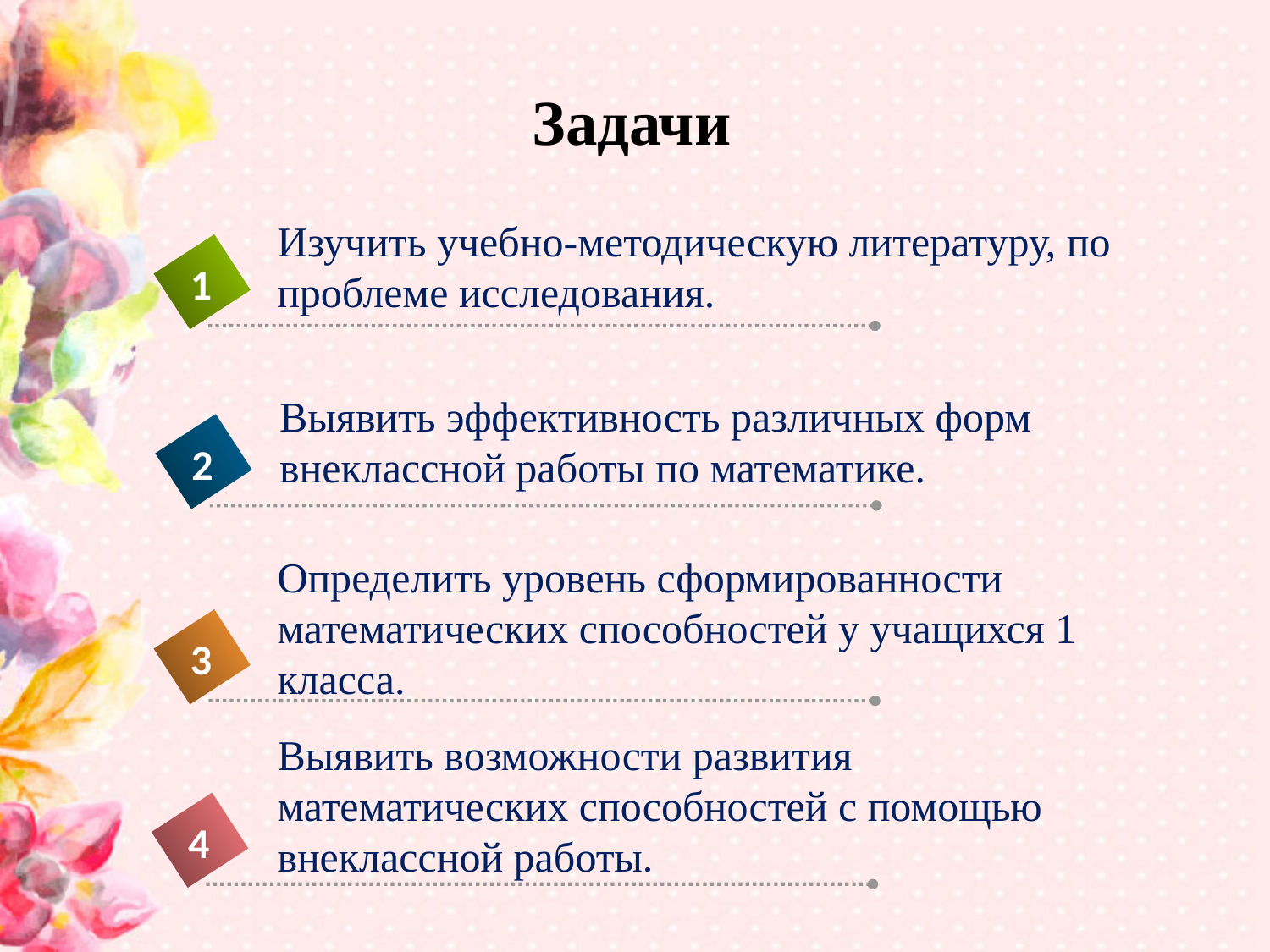

# Задачи
Изучить учебно-методическую литературу, по проблеме исследования.

1

Выявить эффективность различных форм внеклассной работы по математике.

2

Определить уровень сформированности математических способностей у учащихся 1 класса.

3

Выявить возможности развития математических способностей с помощью внеклассной работы.

4